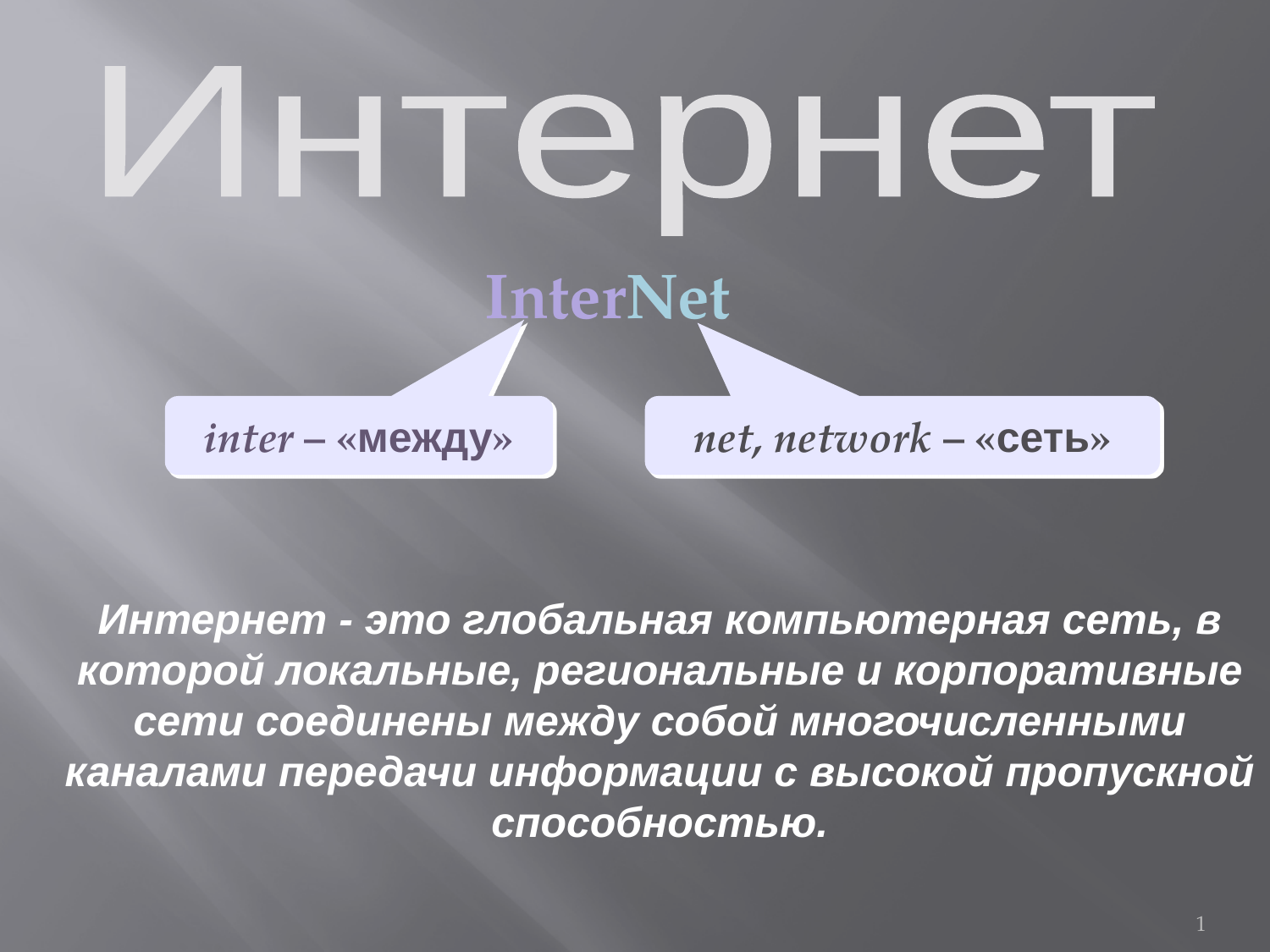

Интернет
InterNet
inter – «между»
net, network – «сеть»
Интернет - это глобальная компьютерная сеть, в которой локальные, региональные и корпоративные сети соединены между собой многочисленными каналами передачи информации с высокой пропускной способностью.
1